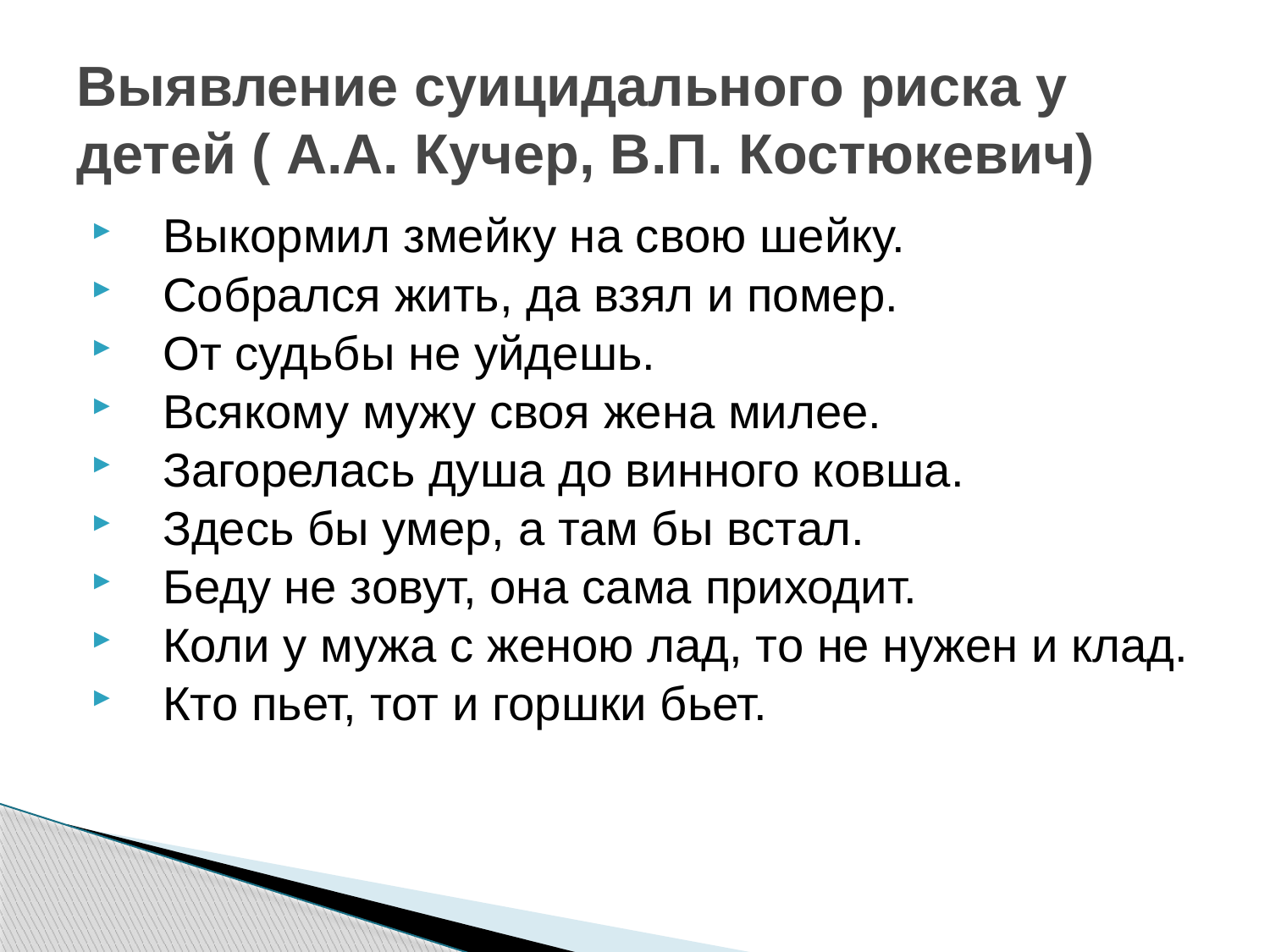

# Выявление суицидального риска у детей ( А.А. Кучер, В.П. Костюкевич)
Выкормил змейку на свою шейку.
Собрался жить, да взял и помер.
От судьбы не уйдешь.
Всякому мужу своя жена милее.
Загорелась душа до винного ковша.
Здесь бы умер, а там бы встал.
Беду не зовут, она сама приходит.
Коли у мужа с женою лад, то не нужен и клад.
Кто пьет, тот и горшки бьет.